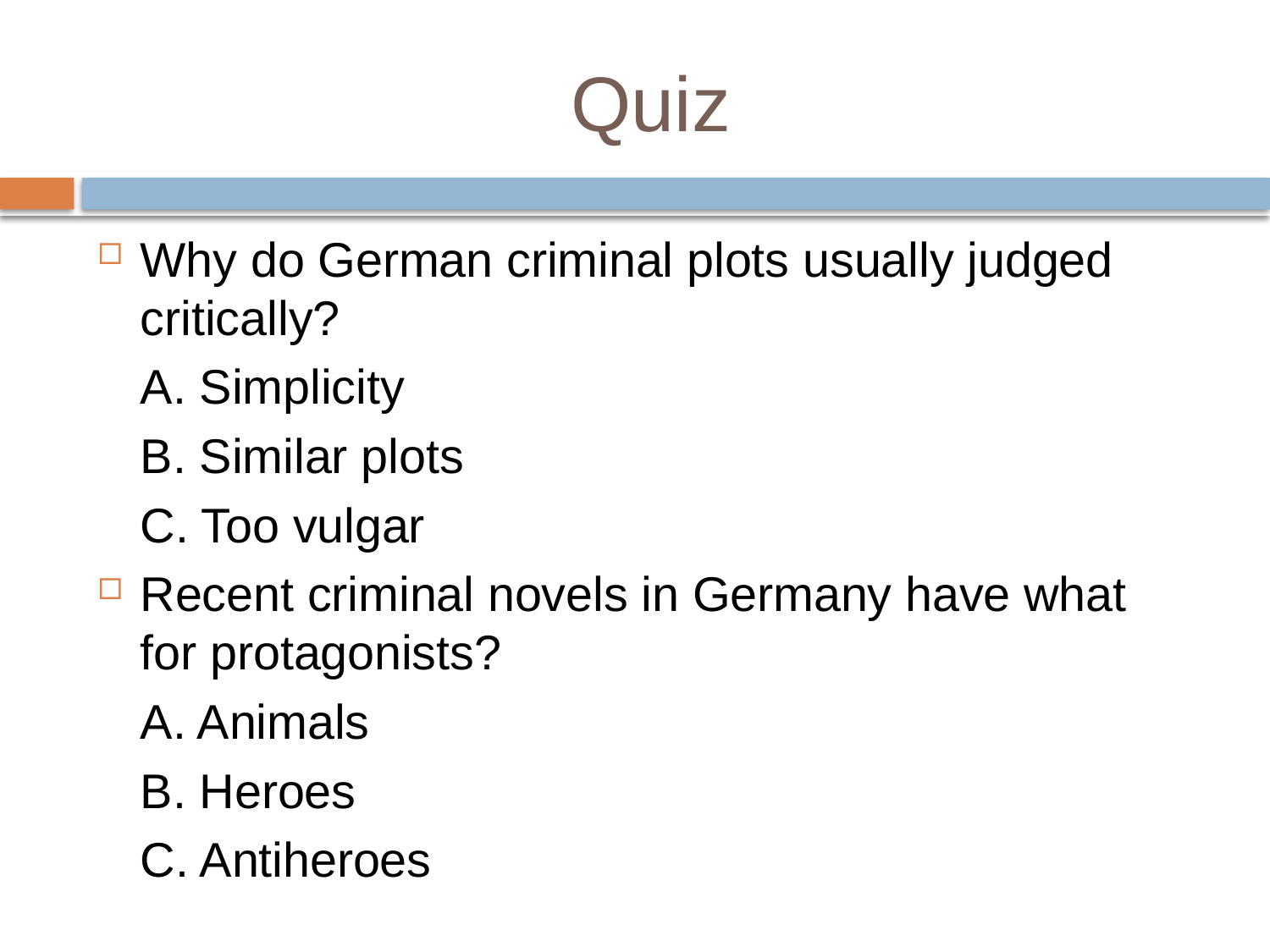

# Quiz
Why do German criminal plots usually judged critically?
	A. Simplicity
	B. Similar plots
	C. Too vulgar
Recent criminal novels in Germany have what for protagonists?
	A. Animals
	B. Heroes
	C. Antiheroes